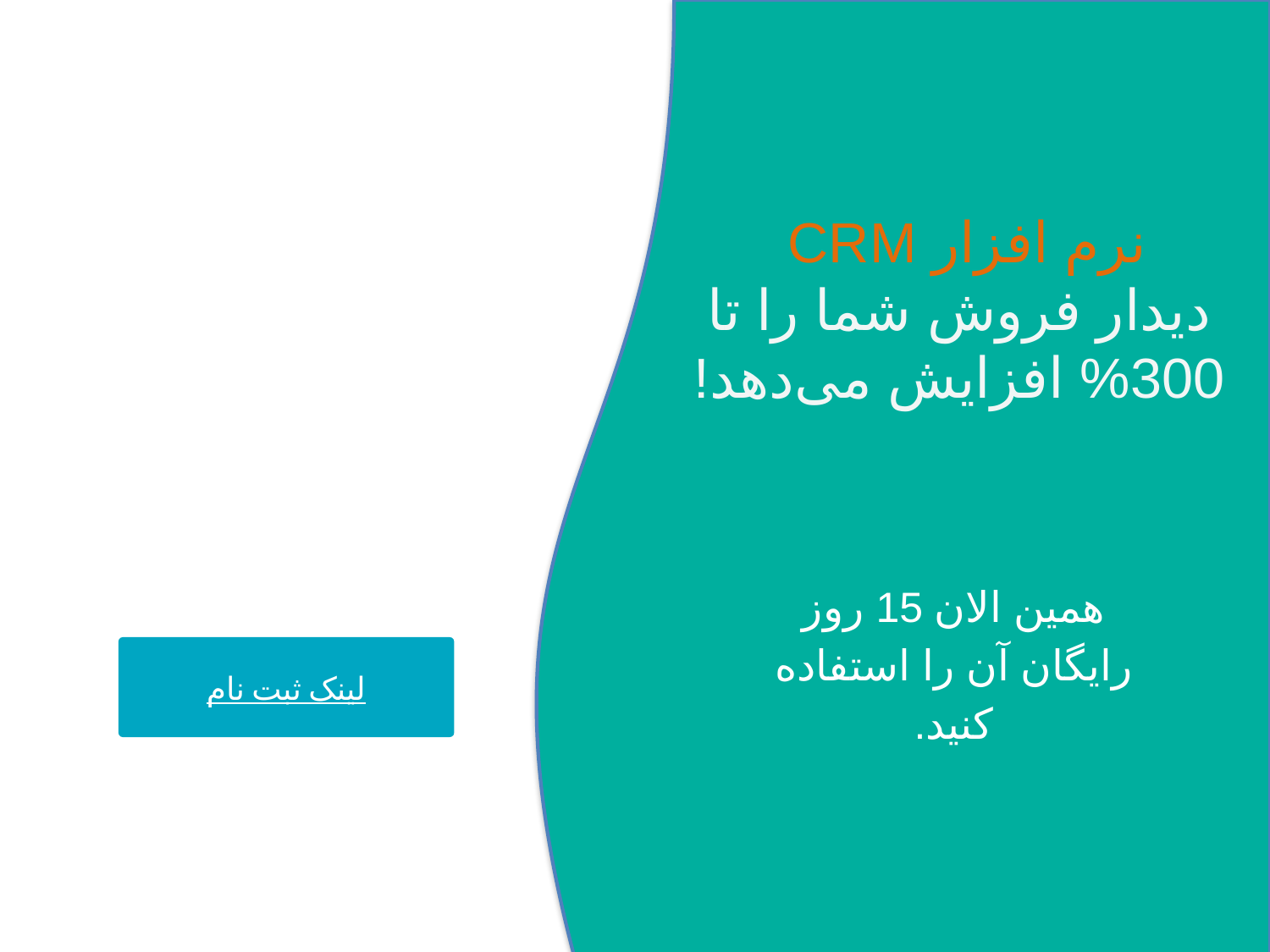

نرم افزار CRM  دیدار فروش شما را تا 300% افزایش می‌دهد!

همین الان 15 روز رایگان آن را استفاده کنید.
لینک ثبت نام